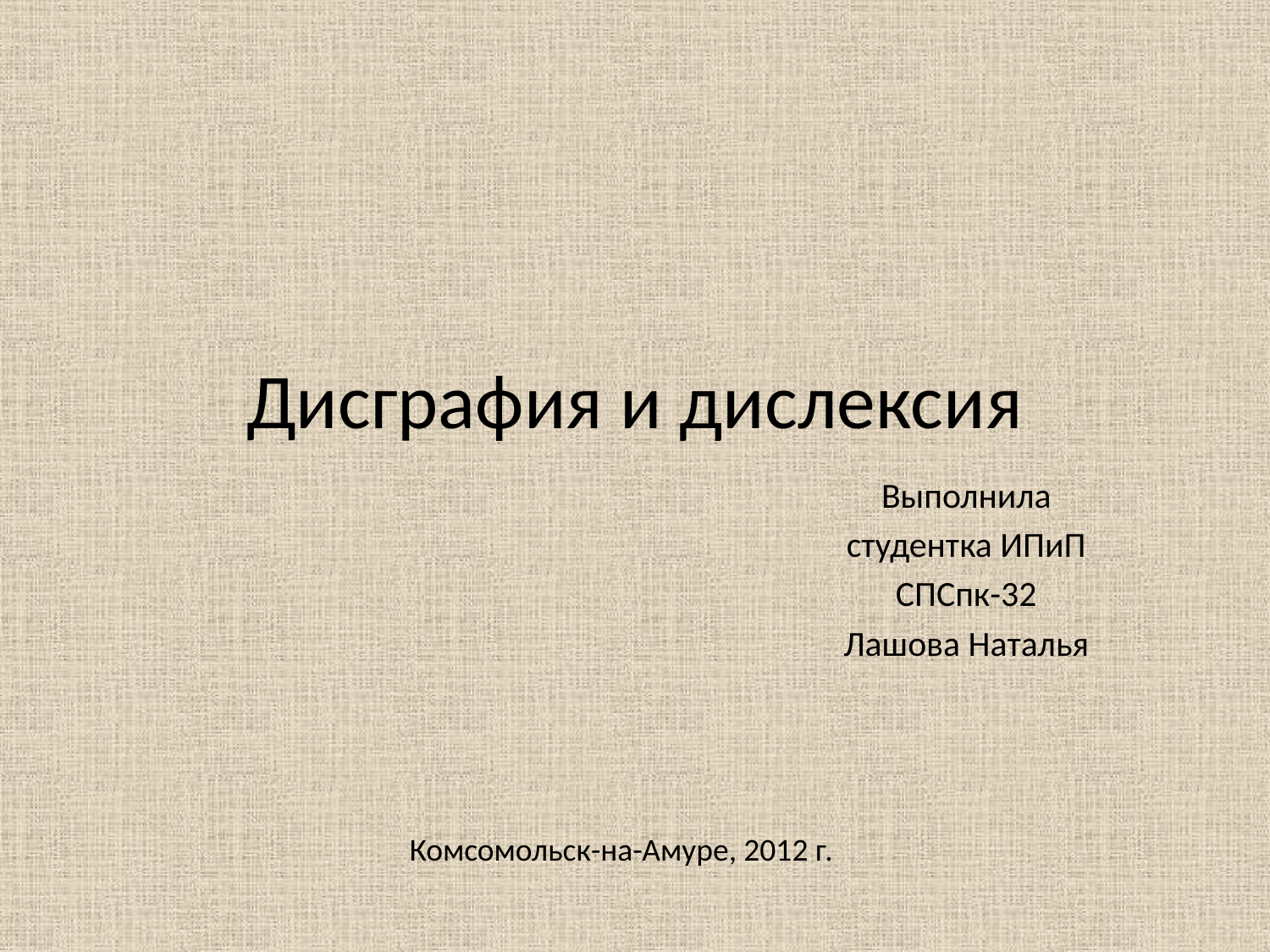

# Дисграфия и дислексия
Выполнила
студентка ИПиП
СПСпк-32
Лашова Наталья

Комсомольск-на-Амуре, 2012 г.